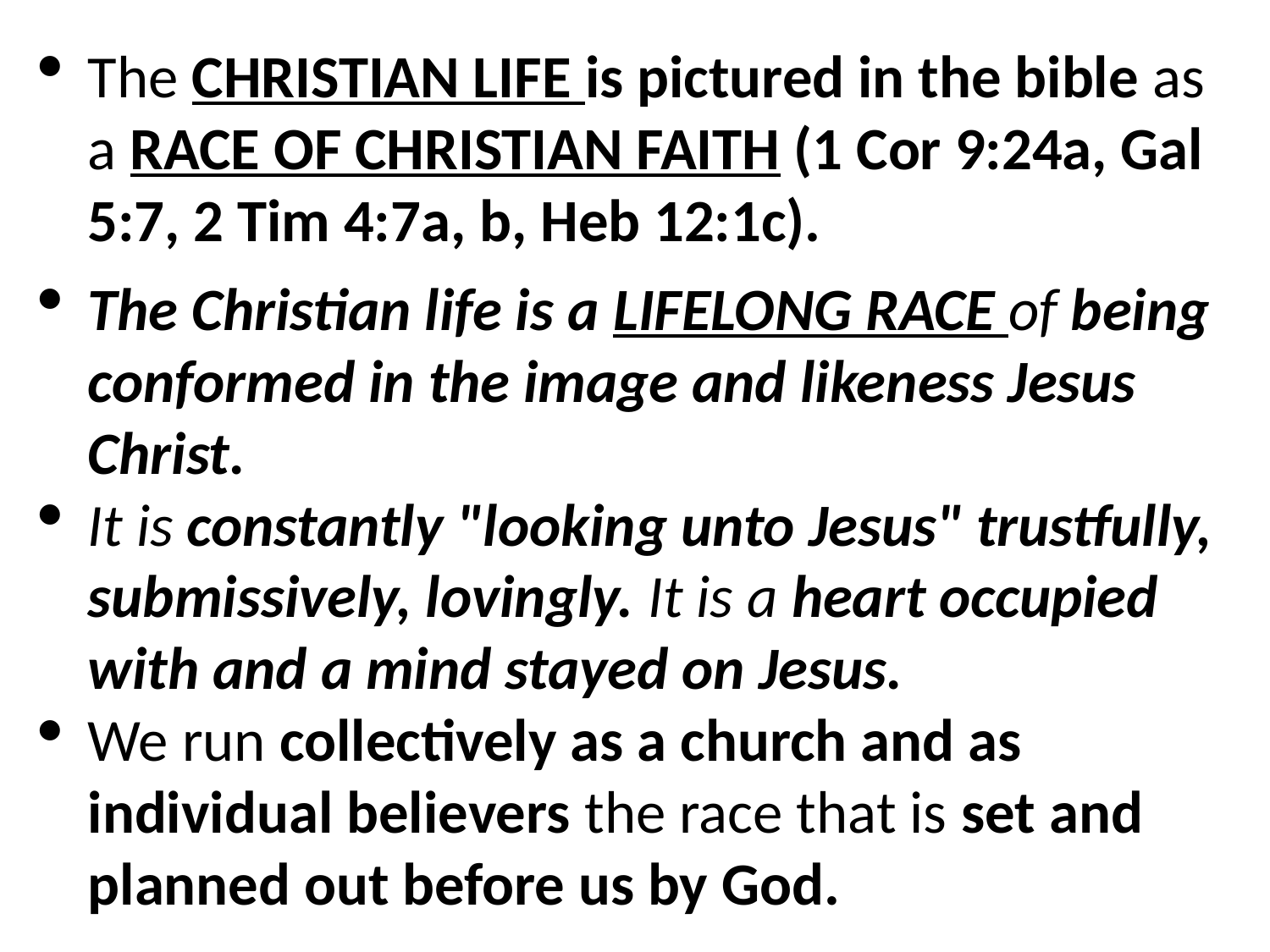

The CHRISTIAN LIFE is pictured in the bible as a RACE OF CHRISTIAN FAITH (1 Cor 9:24a, Gal 5:7, 2 Tim 4:7a, b, Heb 12:1c).

The Christian life is a LIFELONG RACE of being conformed in the image and likeness Jesus Christ.
It is constantly "looking unto Jesus" trustfully, submissively, lovingly. It is a heart occupied with and a mind stayed on Jesus.
We run collectively as a church and as individual believers the race that is set and planned out before us by God.